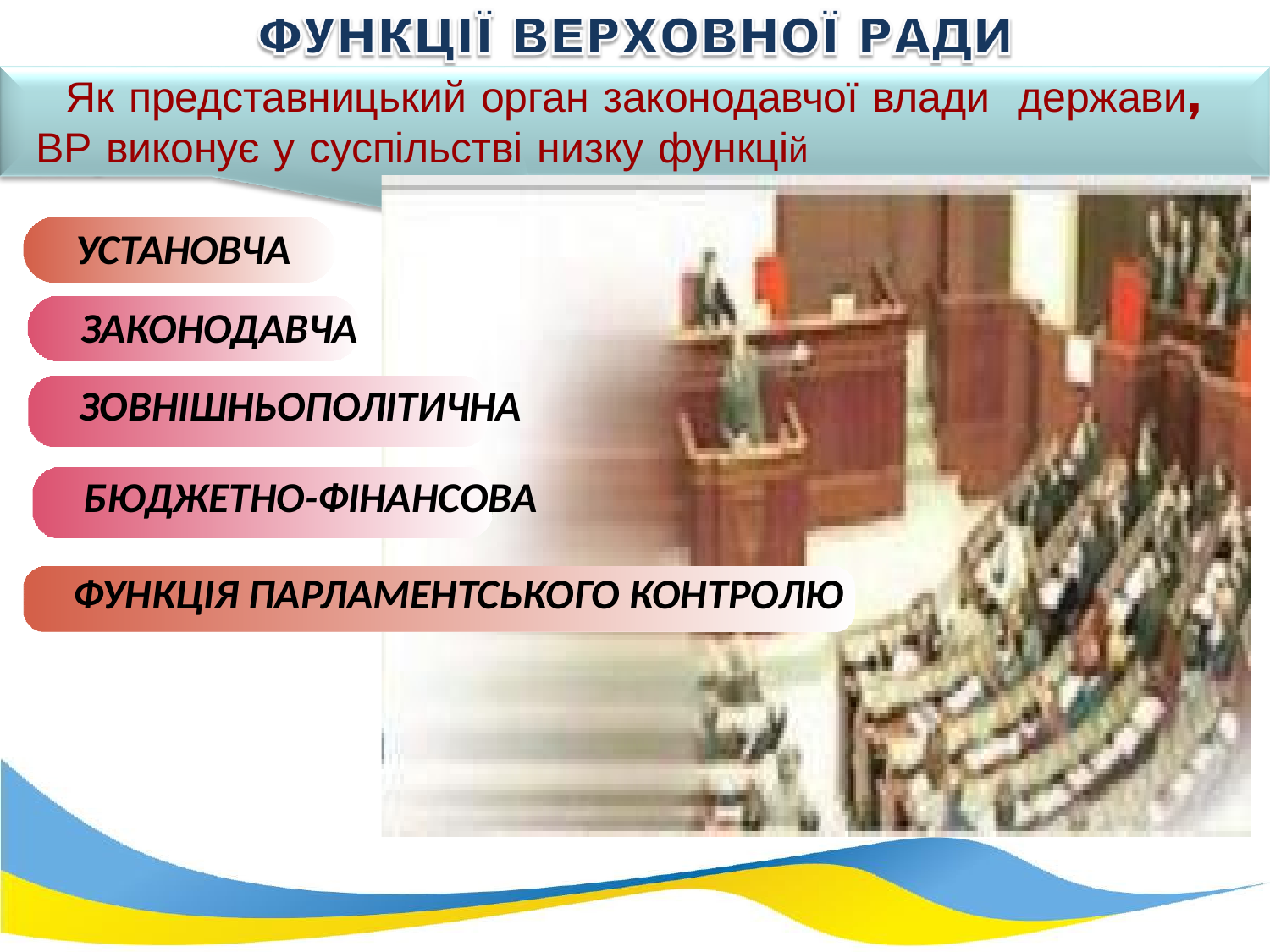

Як представницький орган законодавчої влади  держави, ВР виконує у суспільстві низку функцій

УСТАНОВЧА
ЗАКОНОДАВЧА
ЗОВНІШНЬОПОЛІТИЧНА

БЮДЖЕТНО-ФІНАНСОВА

ФУНКЦІЯ ПАРЛАМЕНТСЬКОГО КОНТРОЛЮ

Регулятивна  функція

21